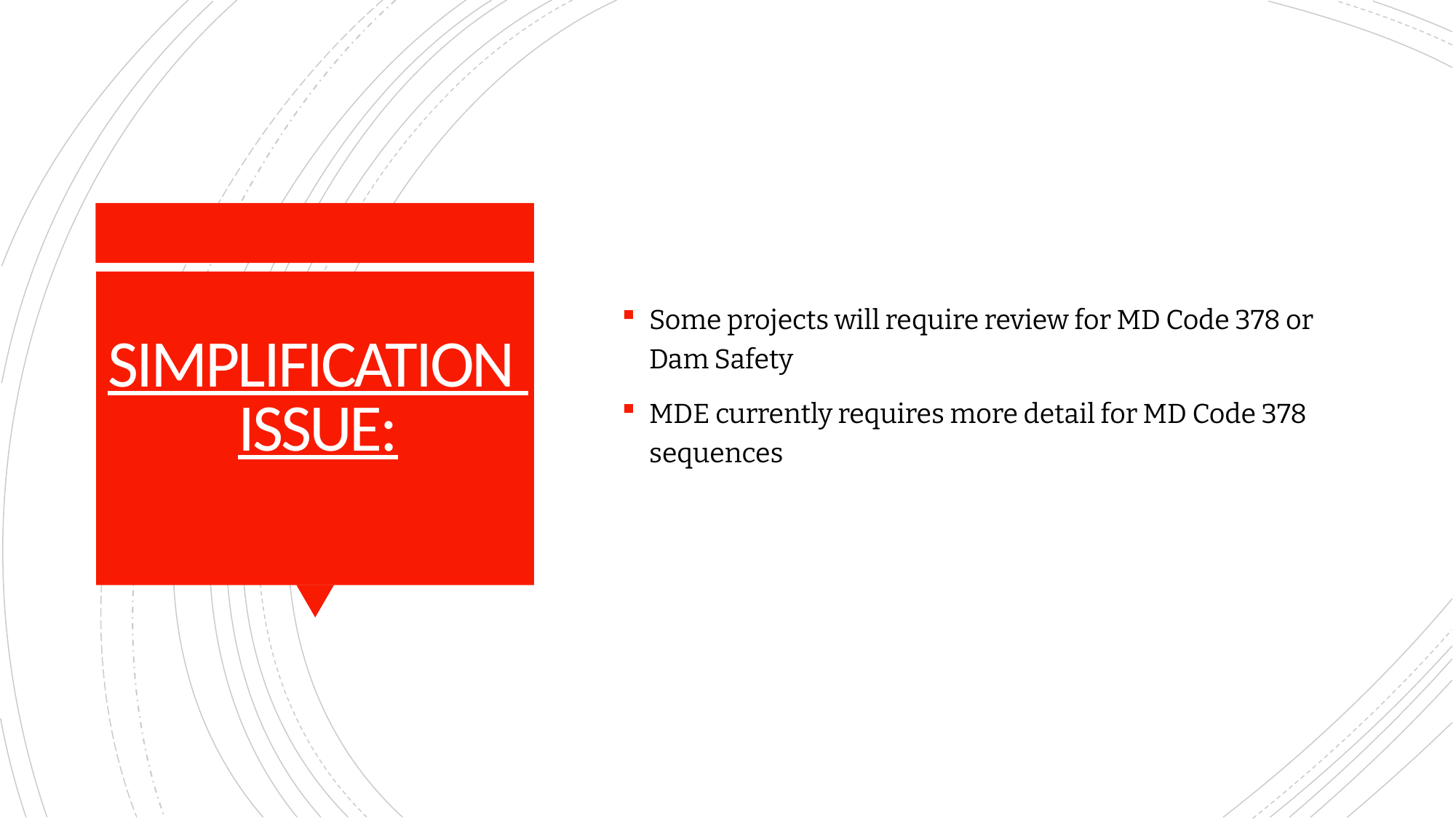

Some projects will require review for MD Code 378 or Dam Safety
MDE currently requires more detail for MD Code 378 sequences

# SIMPLIFICATION
ISSUE: